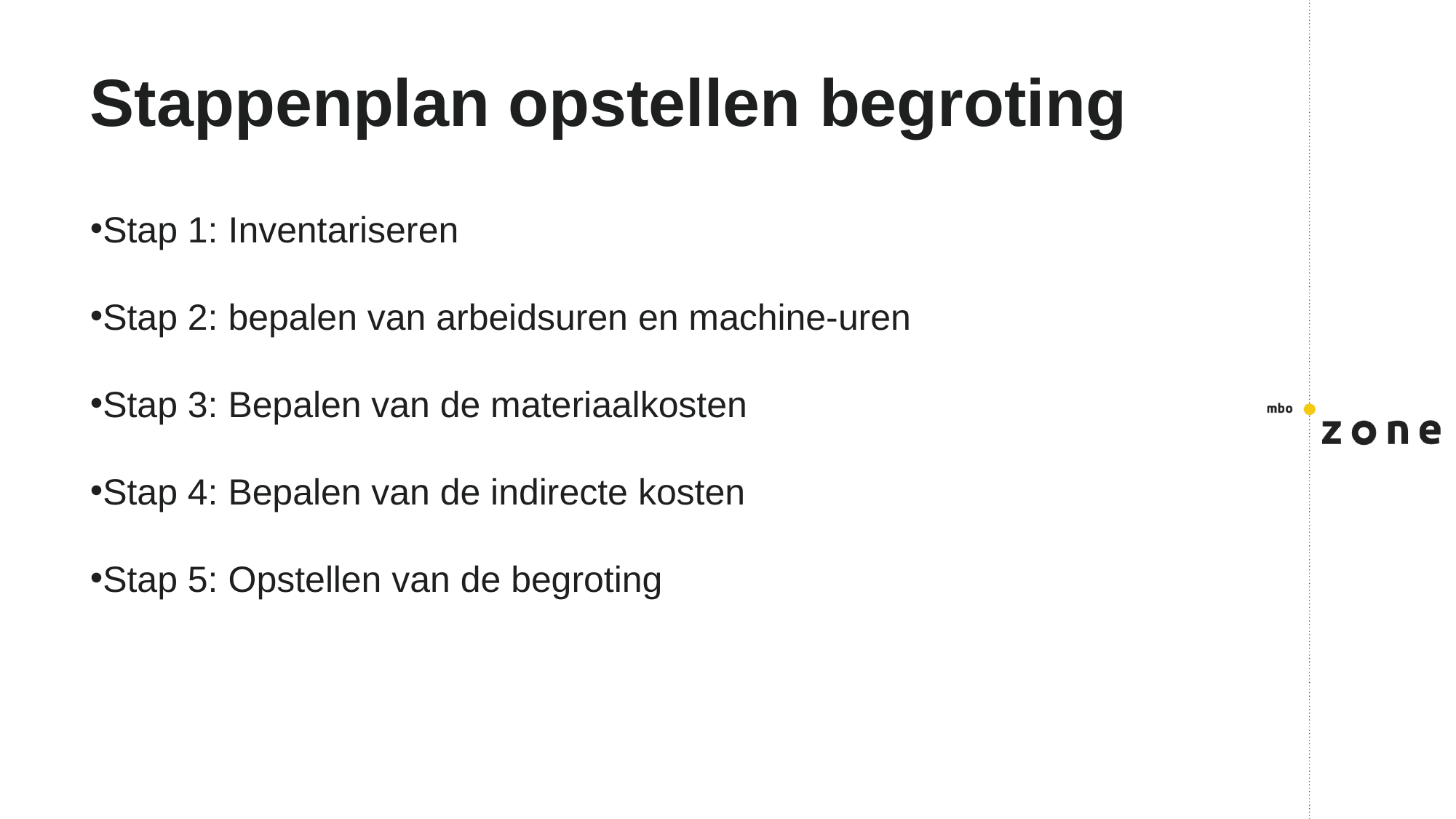

# Stappenplan opstellen begroting
Stap 1: Inventariseren

Stap 2: bepalen van arbeidsuren en machine-uren

Stap 3: Bepalen van de materiaalkosten

Stap 4: Bepalen van de indirecte kosten

Stap 5: Opstellen van de begroting